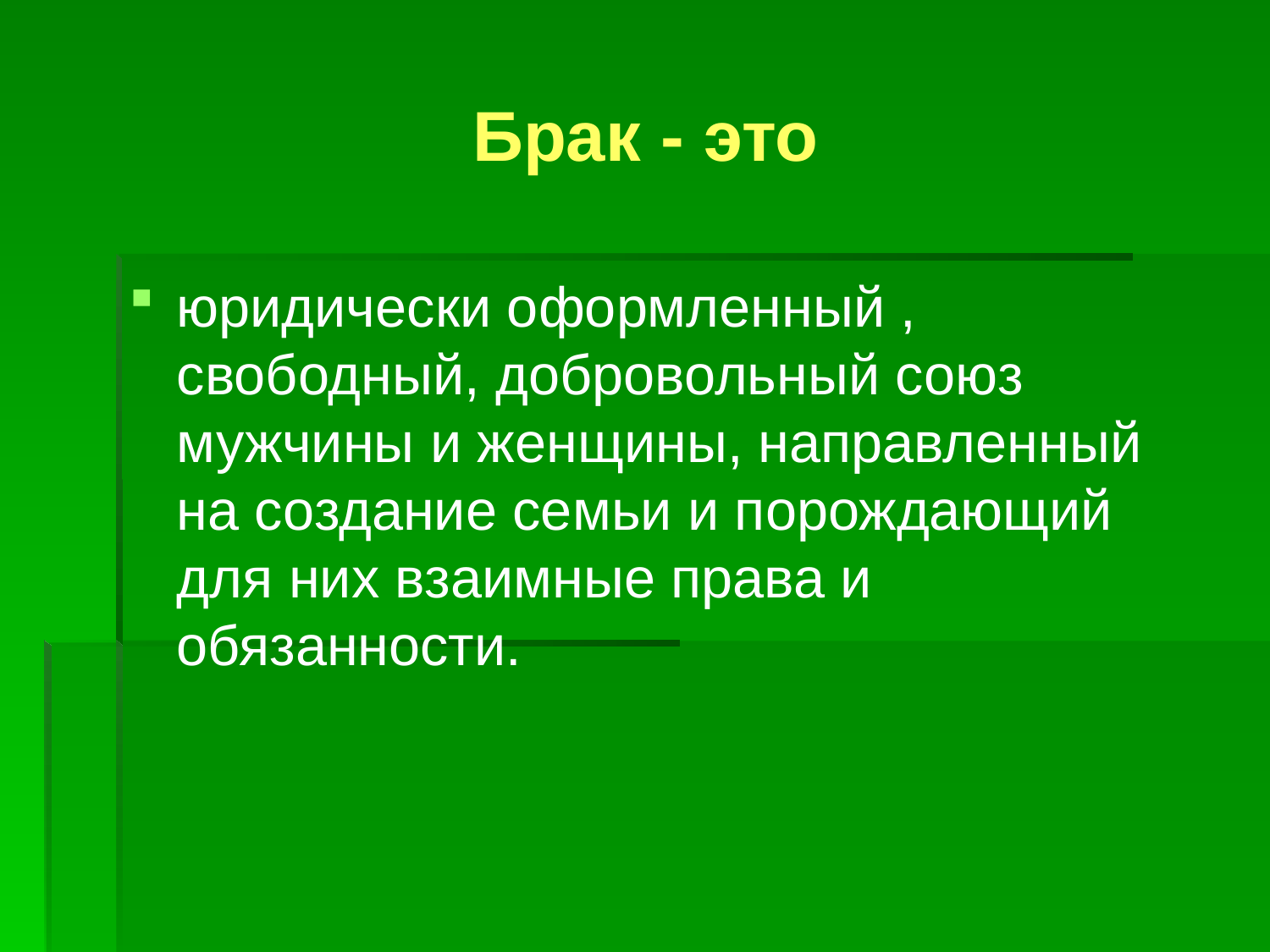

# Брак - это
юридически оформленный , свободный, добровольный союз мужчины и женщины, направленный на создание семьи и порождающий для них взаимные права и обязанности.